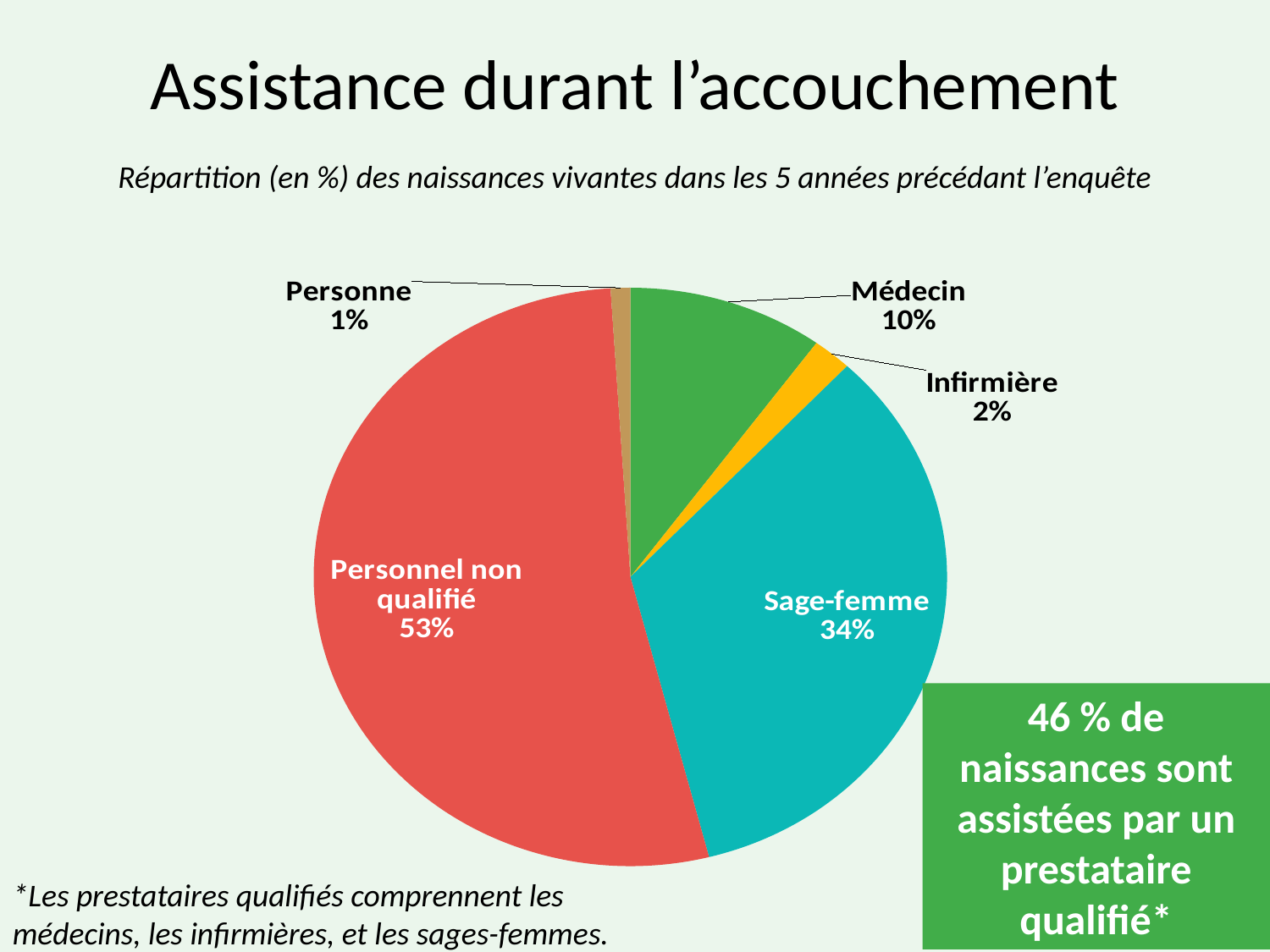

# Assistance durant l’accouchement
Répartition (en %) des naissances vivantes dans les 5 années précédant l’enquête

### Chart

| Category | Series 1 |
|---|---|
| Médecin | 10.0 |
| Infirmière | 2.0 |
| Sage-femme | 34.0 |
| Personnel non qualifié | 53.0 |
| Personne | 1.0 |
46 % de naissances sont assistées par un prestataire qualifié*
*Les prestataires qualifiés comprennent les médecins, les infirmières, et les sages-femmes.